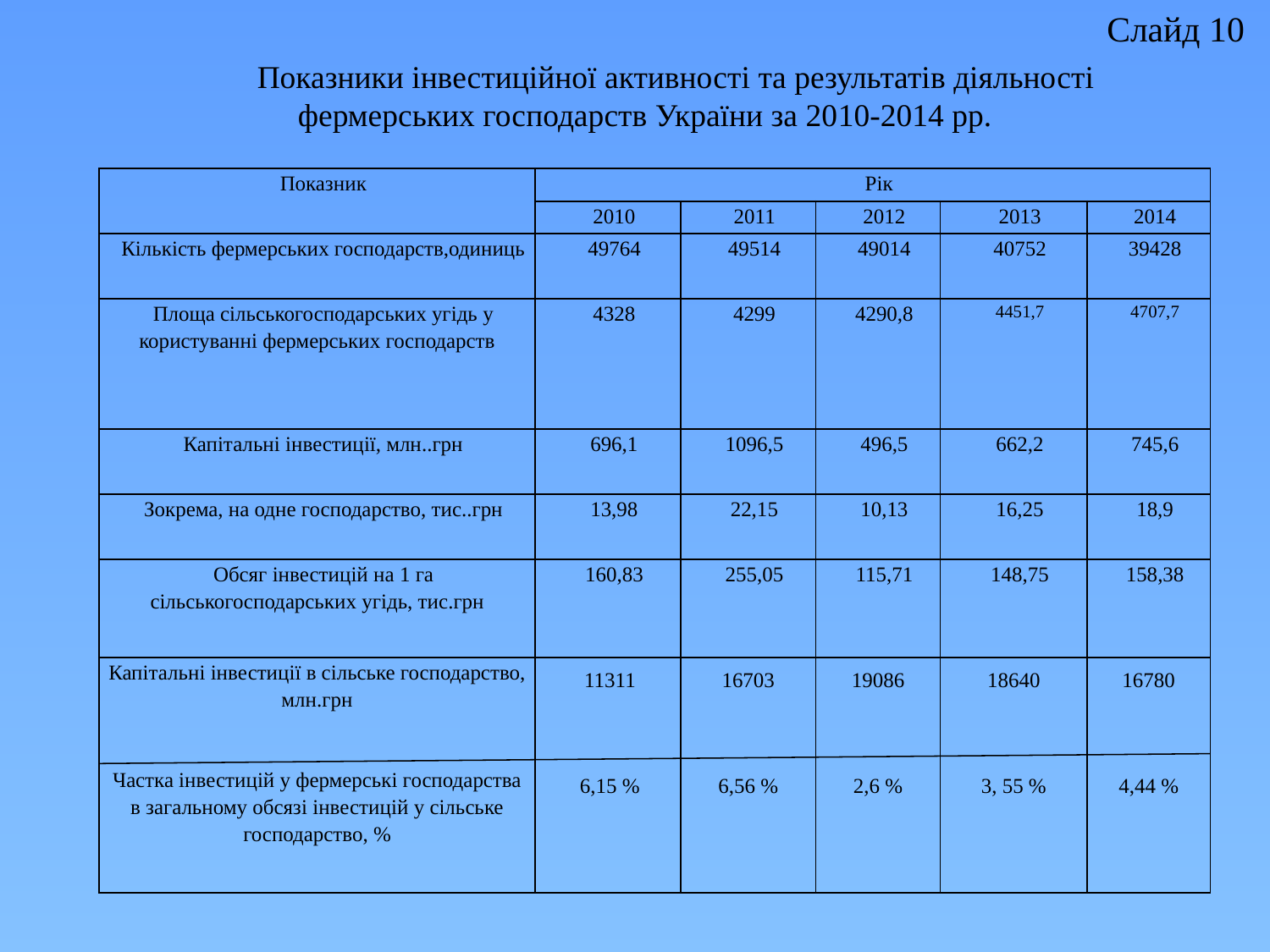

Слайд 10

Показники інвестиційної активності та результатів діяльності фермерських господарств України за 2010-2014 рр.

| Показник | Рік |  |  |  |  |
| --- | --- | --- | --- | --- | --- |
|  | 2010 | 2011 | 2012 | 2013 | 2014 |
| Кількість фермерських господарств,одиниць | 49764 | 49514 | 49014 | 40752 | 39428 |
| Площа сільськогосподарських угідь у користуванні фермерських господарств | 4328 | 4299 | 4290,8 | 4451,7 | 4707,7 |
| Капітальні інвестиції, млн..грн | 696,1 | 1096,5 | 496,5 | 662,2 | 745,6 |
| Зокрема, на одне господарство, тис..грн | 13,98 | 22,15 | 10,13 | 16,25 | 18,9 |
| Обсяг інвестицій на 1 га сільськогосподарських угідь, тис.грн | 160,83 | 255,05 | 115,71 | 148,75 | 158,38 |
| Капітальні інвестиції в сільське господарство, млн.грн Частка інвестицій у фермерські господарства в загальному обсязі інвестицій у сільське господарство, % | 11311 6,15 % | 16703 6,56 % | 19086 2,6 % | 18640 3, 55 % | 16780 4,44 % |